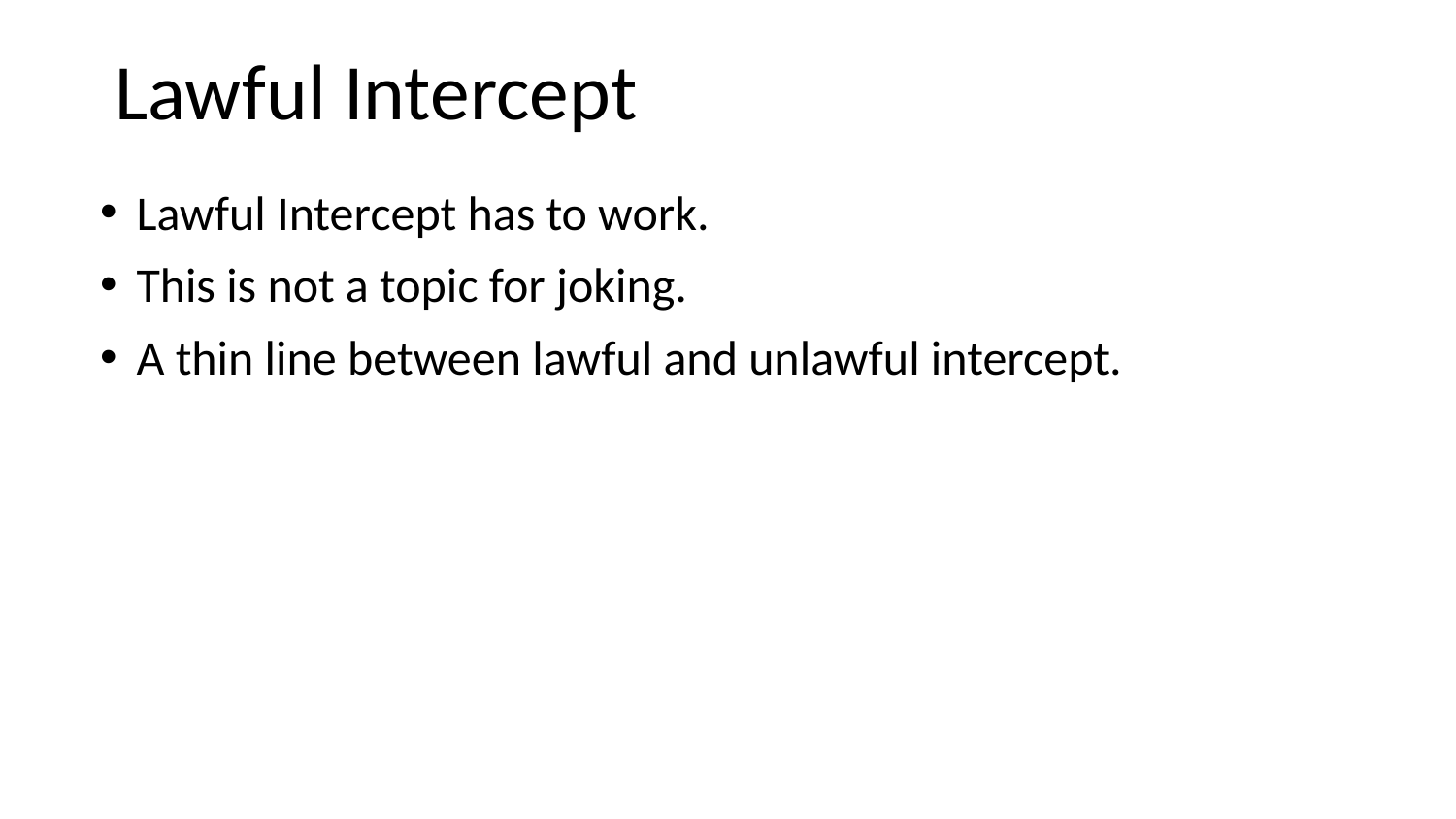

# Lawful Intercept
Lawful Intercept has to work.
This is not a topic for joking.
A thin line between lawful and unlawful intercept.